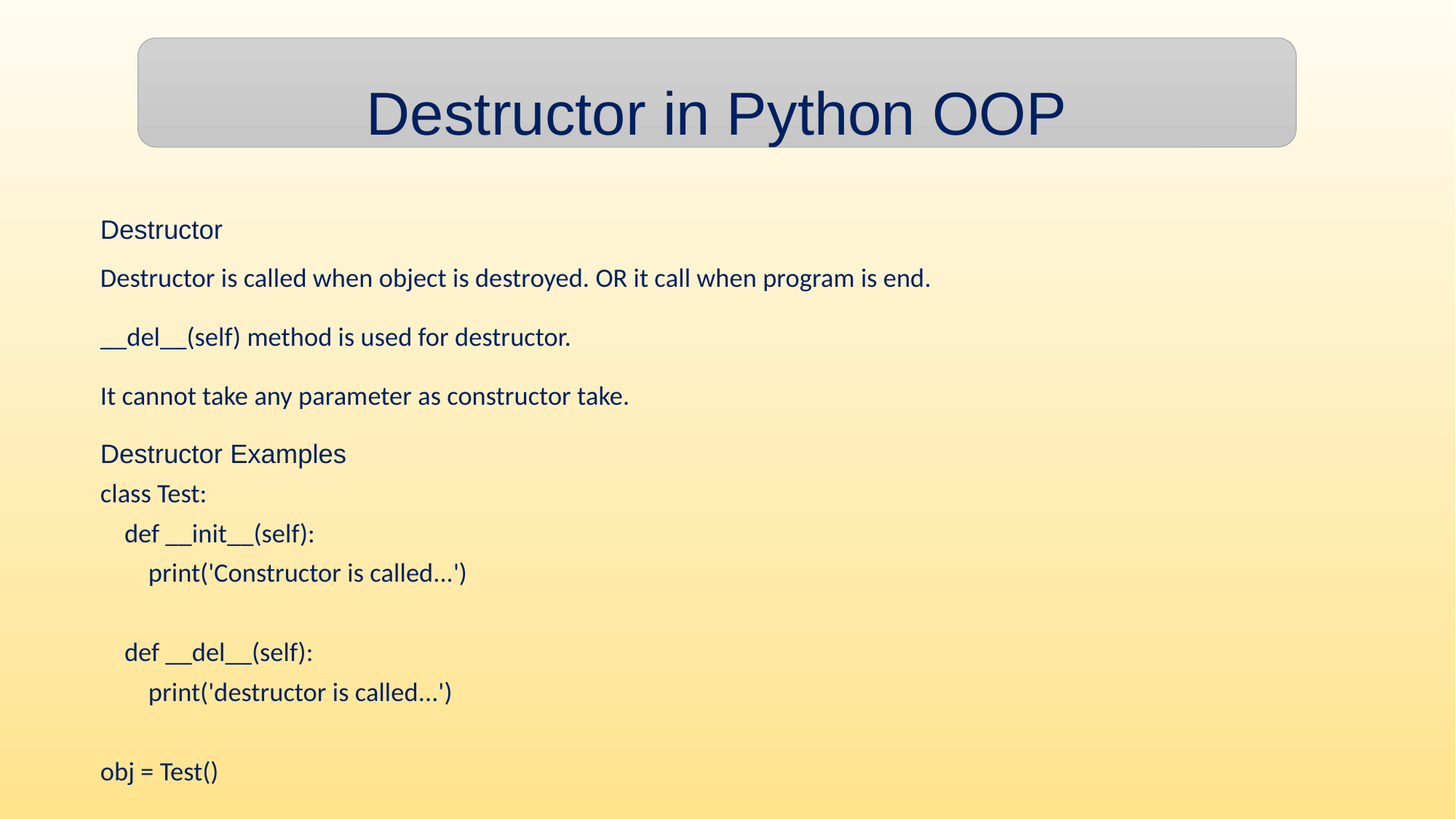

Destructor in Python OOP
Destructor
Destructor is called when object is destroyed. OR it call when program is end.
__del__(self) method is used for destructor.
It cannot take any parameter as constructor take.
Destructor Examples
class Test:
    def __init__(self):
        print('Constructor is called...')

    def __del__(self):
        print('destructor is called...')

obj = Test()